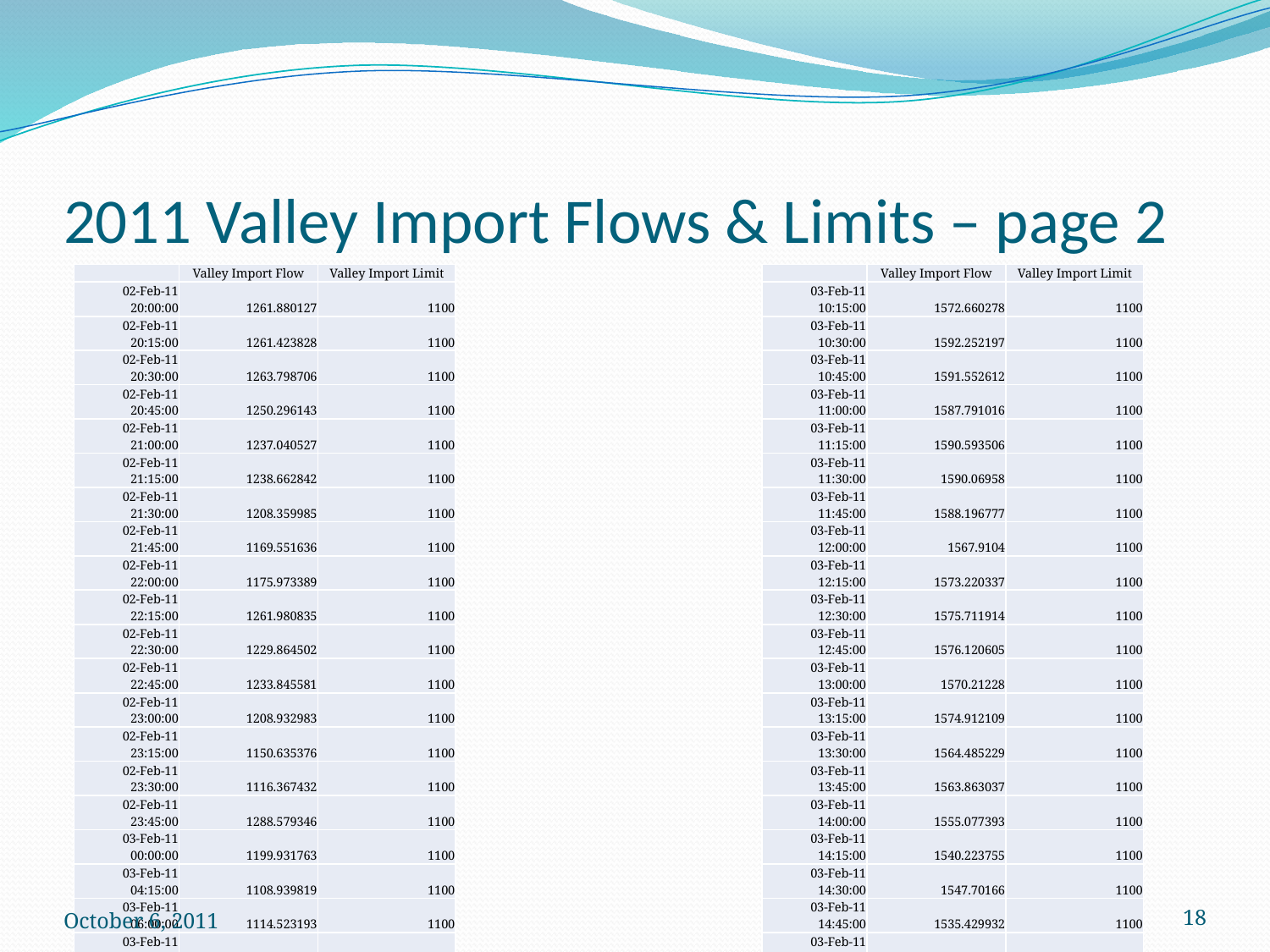

# 2011 Valley Import Flows & Limits – page 2
|  | Valley Import Flow | Valley Import Limit |
| --- | --- | --- |
| 02-Feb-11 20:00:00 | 1261.880127 | 1100 |
| 02-Feb-11 20:15:00 | 1261.423828 | 1100 |
| 02-Feb-11 20:30:00 | 1263.798706 | 1100 |
| 02-Feb-11 20:45:00 | 1250.296143 | 1100 |
| 02-Feb-11 21:00:00 | 1237.040527 | 1100 |
| 02-Feb-11 21:15:00 | 1238.662842 | 1100 |
| 02-Feb-11 21:30:00 | 1208.359985 | 1100 |
| 02-Feb-11 21:45:00 | 1169.551636 | 1100 |
| 02-Feb-11 22:00:00 | 1175.973389 | 1100 |
| 02-Feb-11 22:15:00 | 1261.980835 | 1100 |
| 02-Feb-11 22:30:00 | 1229.864502 | 1100 |
| 02-Feb-11 22:45:00 | 1233.845581 | 1100 |
| 02-Feb-11 23:00:00 | 1208.932983 | 1100 |
| 02-Feb-11 23:15:00 | 1150.635376 | 1100 |
| 02-Feb-11 23:30:00 | 1116.367432 | 1100 |
| 02-Feb-11 23:45:00 | 1288.579346 | 1100 |
| 03-Feb-11 00:00:00 | 1199.931763 | 1100 |
| 03-Feb-11 04:15:00 | 1108.939819 | 1100 |
| 03-Feb-11 06:00:00 | 1114.523193 | 1100 |
| 03-Feb-11 06:15:00 | 1165.306274 | 1100 |
| 03-Feb-11 06:30:00 | 1219.641357 | 1100 |
| 03-Feb-11 06:45:00 | 1258.252808 | 1100 |
| 03-Feb-11 07:00:00 | 1376.84375 | 1100 |
| 03-Feb-11 07:15:00 | 1447.379517 | 1100 |
| 03-Feb-11 07:30:00 | 1468.332886 | 1100 |
| 03-Feb-11 07:45:00 | 1464.73877 | 1100 |
| 03-Feb-11 08:00:00 | 1477.498779 | 1100 |
| 03-Feb-11 08:15:00 | 1507.075806 | 1100 |
| 03-Feb-11 08:30:00 | 1524.503418 | 1100 |
| 03-Feb-11 08:45:00 | 1536.135742 | 1100 |
| 03-Feb-11 09:00:00 | 1543.476807 | 1100 |
| 03-Feb-11 09:15:00 | 1556.237549 | 1100 |
| 03-Feb-11 09:30:00 | 1554.824951 | 1100 |
| 03-Feb-11 09:45:00 | 1569.058594 | 1100 |
| 03-Feb-11 10:00:00 | 1572.308105 | 1100 |
|  | Valley Import Flow | Valley Import Limit |
| --- | --- | --- |
| 03-Feb-11 10:15:00 | 1572.660278 | 1100 |
| 03-Feb-11 10:30:00 | 1592.252197 | 1100 |
| 03-Feb-11 10:45:00 | 1591.552612 | 1100 |
| 03-Feb-11 11:00:00 | 1587.791016 | 1100 |
| 03-Feb-11 11:15:00 | 1590.593506 | 1100 |
| 03-Feb-11 11:30:00 | 1590.06958 | 1100 |
| 03-Feb-11 11:45:00 | 1588.196777 | 1100 |
| 03-Feb-11 12:00:00 | 1567.9104 | 1100 |
| 03-Feb-11 12:15:00 | 1573.220337 | 1100 |
| 03-Feb-11 12:30:00 | 1575.711914 | 1100 |
| 03-Feb-11 12:45:00 | 1576.120605 | 1100 |
| 03-Feb-11 13:00:00 | 1570.21228 | 1100 |
| 03-Feb-11 13:15:00 | 1574.912109 | 1100 |
| 03-Feb-11 13:30:00 | 1564.485229 | 1100 |
| 03-Feb-11 13:45:00 | 1563.863037 | 1100 |
| 03-Feb-11 14:00:00 | 1555.077393 | 1100 |
| 03-Feb-11 14:15:00 | 1540.223755 | 1100 |
| 03-Feb-11 14:30:00 | 1547.70166 | 1100 |
| 03-Feb-11 14:45:00 | 1535.429932 | 1100 |
| 03-Feb-11 15:00:00 | 1525.954468 | 1100 |
| 03-Feb-11 15:15:00 | 1522.694214 | 1100 |
| 03-Feb-11 15:30:00 | 1532.142456 | 1100 |
| 03-Feb-11 15:45:00 | 1532.607178 | 1100 |
| 03-Feb-11 16:00:00 | 1539.427734 | 1100 |
| 03-Feb-11 16:15:00 | 1547.380127 | 1100 |
| 03-Feb-11 16:30:00 | 1564.08728 | 1100 |
| 03-Feb-11 16:45:00 | 1584.247314 | 1100 |
| 03-Feb-11 17:00:00 | 1590.910156 | 1100 |
| 03-Feb-11 17:15:00 | 1599.010498 | 1100 |
| 03-Feb-11 17:30:00 | 1620.537842 | 1100 |
| 03-Feb-11 17:45:00 | 1647.453857 | 1100 |
| 03-Feb-11 18:00:00 | 1659.330566 | 1100 |
| 03-Feb-11 18:15:00 | 1693.760742 | 1100 |
| 03-Feb-11 18:30:00 | 1738.085449 | 1100 |
| 03-Feb-11 18:45:00 | 1723.722412 | 1100 |
October 6, 2011
18